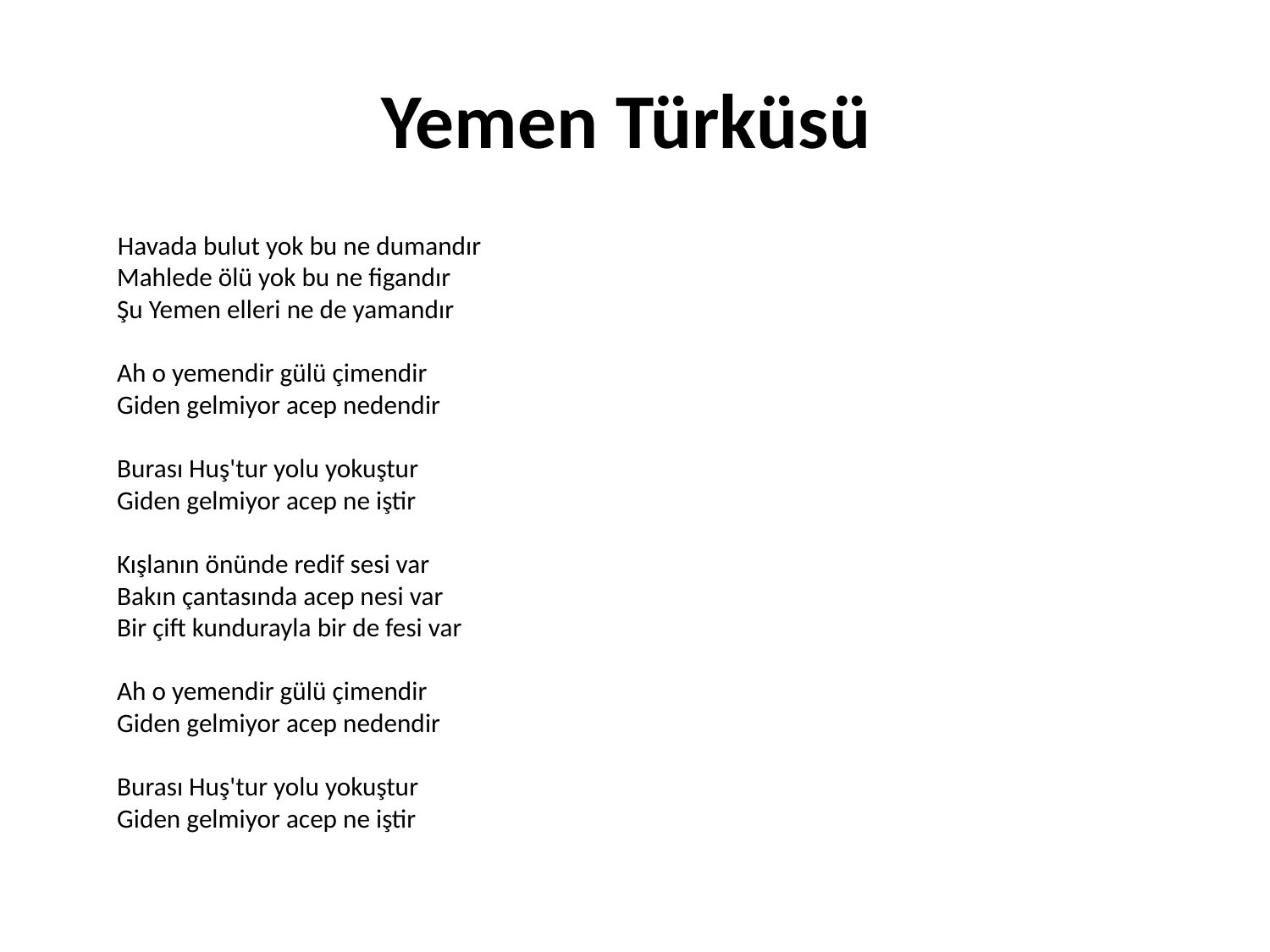

# Yemen Türküsü
       Havada bulut yok bu ne dumandır
Mahlede ölü yok bu ne figandır
Şu Yemen elleri ne de yamandır
Ah o yemendir gülü çimendir
Giden gelmiyor acep nedendir
Burası Huş'tur yolu yokuştur
Giden gelmiyor acep ne iştir
Kışlanın önünde redif sesi var
Bakın çantasında acep nesi var
Bir çift kundurayla bir de fesi var
Ah o yemendir gülü çimendir
Giden gelmiyor acep nedendir
Burası Huş'tur yolu yokuştur
Giden gelmiyor acep ne iştir